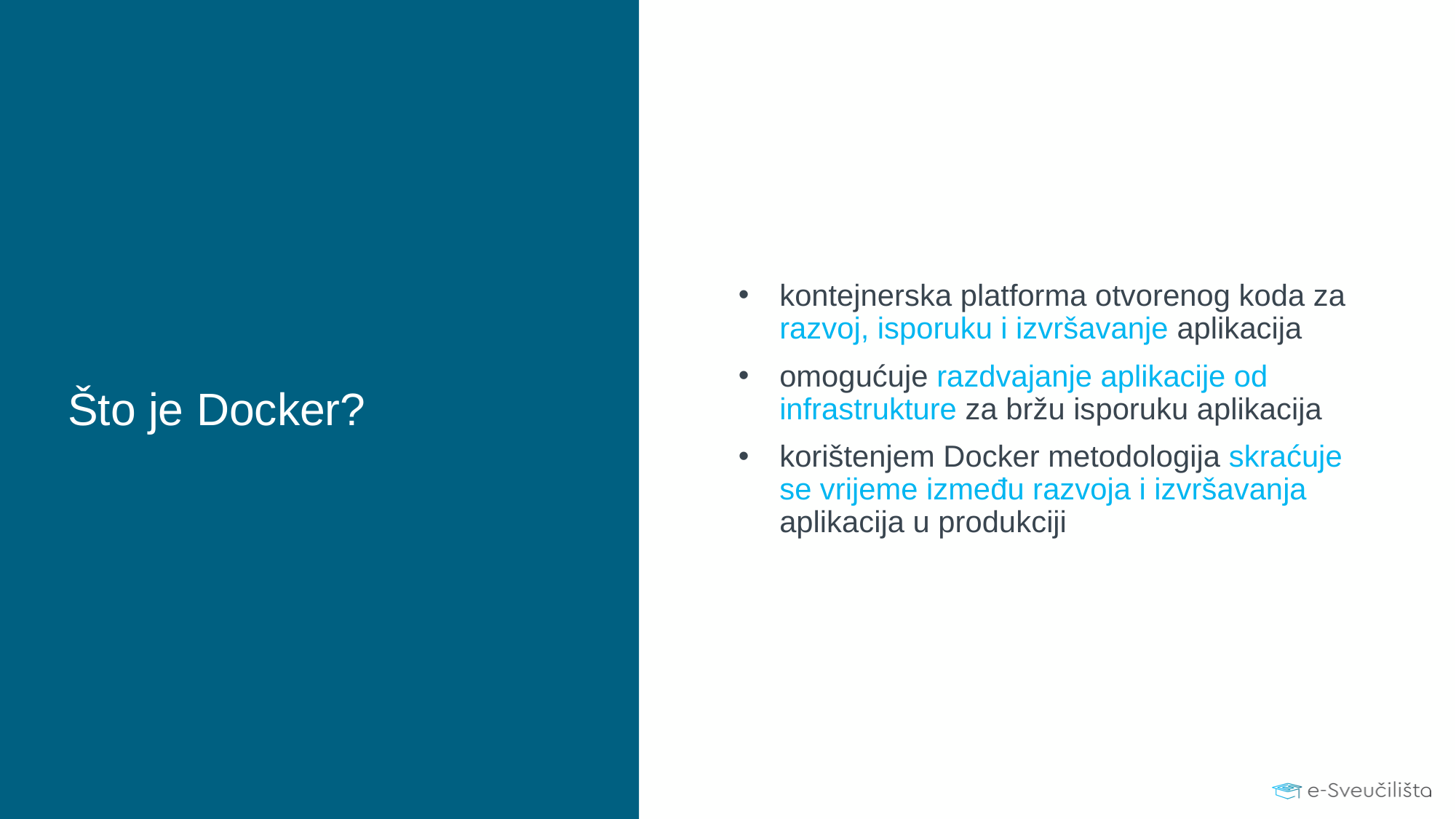

kontejnerska platforma otvorenog koda za razvoj, isporuku i izvršavanje aplikacija
omogućuje razdvajanje aplikacije od infrastrukture za bržu isporuku aplikacija
korištenjem Docker metodologija skraćuje se vrijeme između razvoja i izvršavanja aplikacija u produkciji
# Što je Docker?